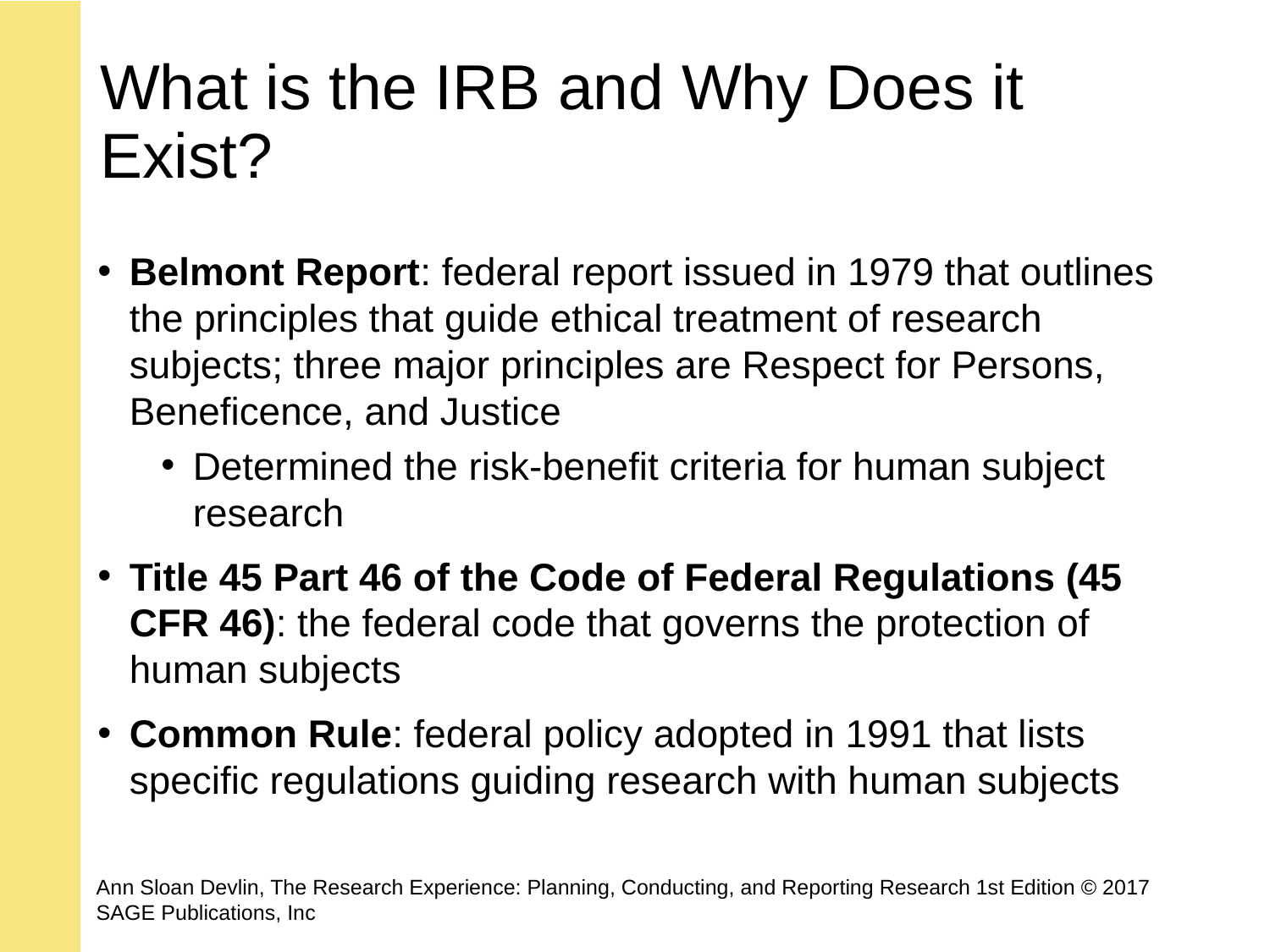

# What is the IRB and Why Does it Exist?
Belmont Report: federal report issued in 1979 that outlines the principles that guide ethical treatment of research subjects; three major principles are Respect for Persons, Beneficence, and Justice
Determined the risk-benefit criteria for human subject research
Title 45 Part 46 of the Code of Federal Regulations (45 CFR 46): the federal code that governs the protection of human subjects
Common Rule: federal policy adopted in 1991 that lists specific regulations guiding research with human subjects